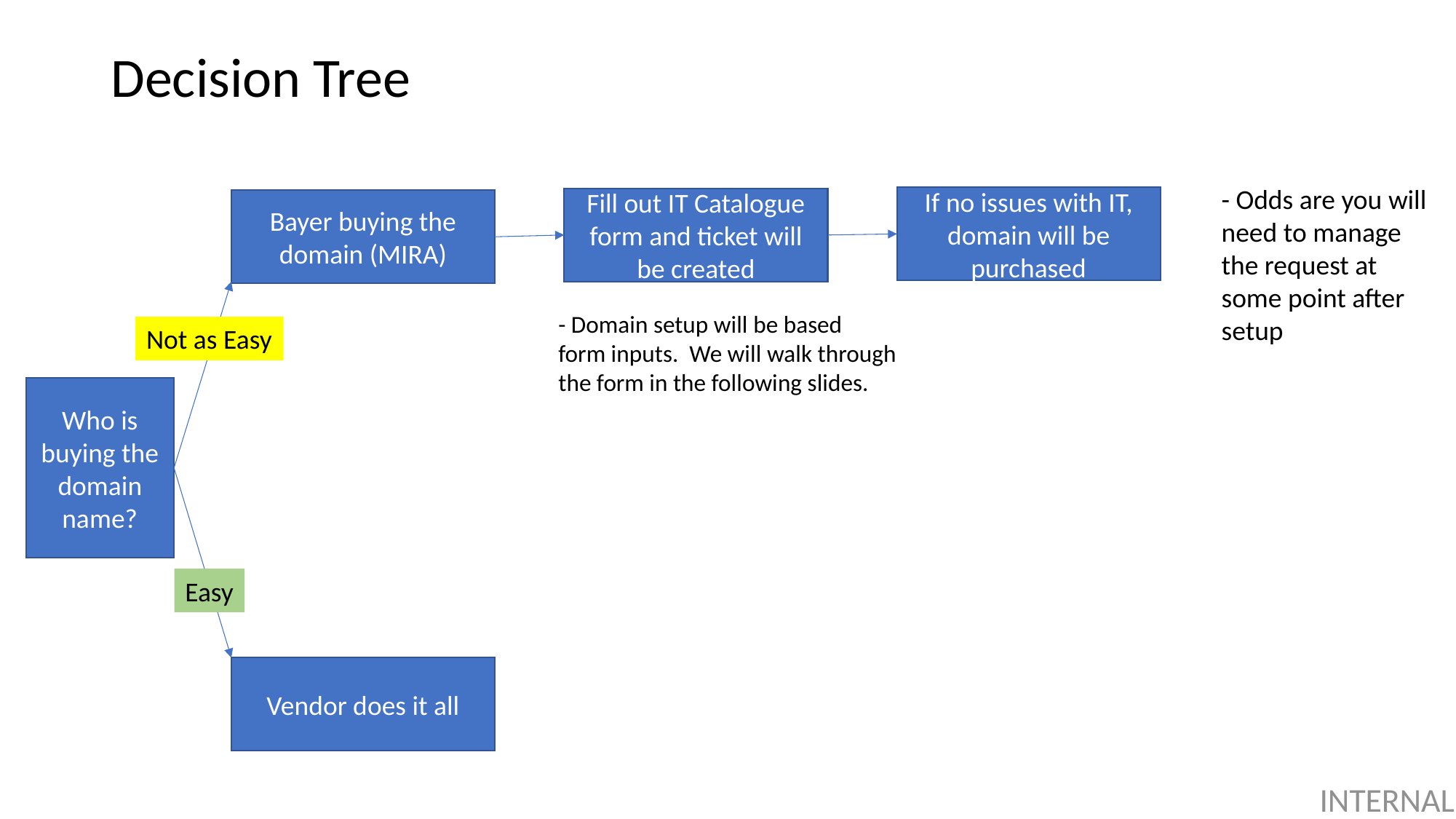

# Decision Tree
- Odds are you will
need to manage
the request at
some point after
setup
If no issues with IT, domain will be purchased
Fill out IT Catalogue form and ticket will be created
Bayer buying the domain (MIRA)
- Domain setup will be based
form inputs.  We will walk through
the form in the following slides.
Not as Easy
Who is buying the domain name?
Easy
Vendor does it all